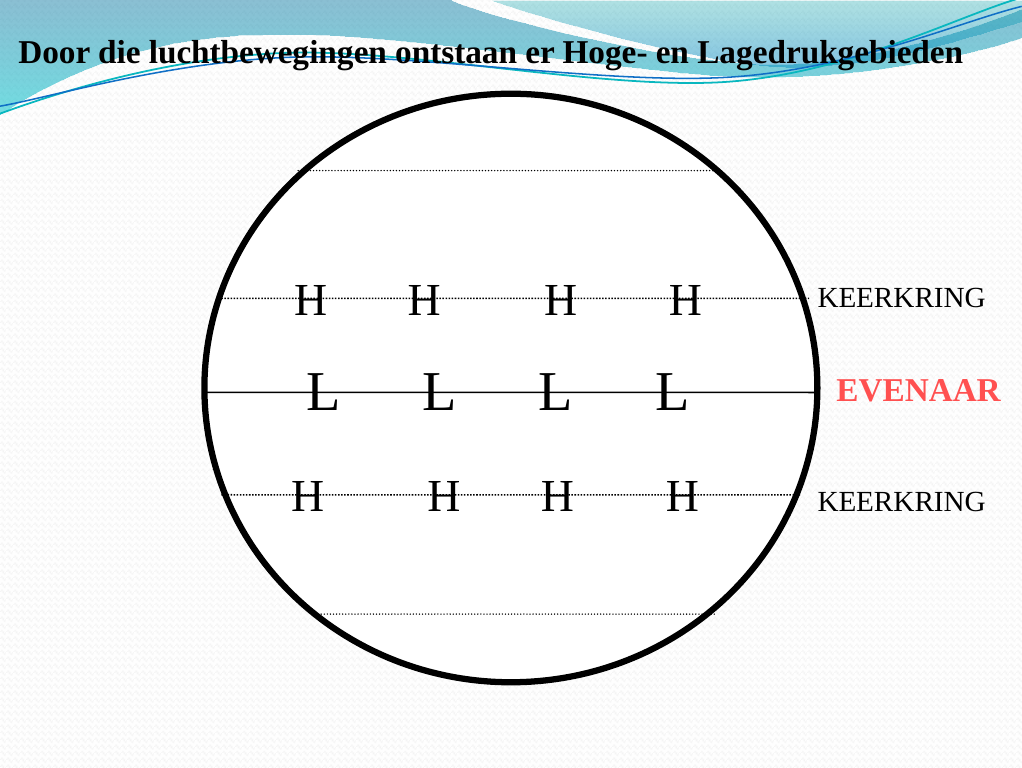

Door die luchtbewegingen ontstaan er Hoge- en Lagedrukgebieden
L      L      L      L

 H       H         H        H
KEERKRING

EVENAAR

H         H       H        H

KEERKRING